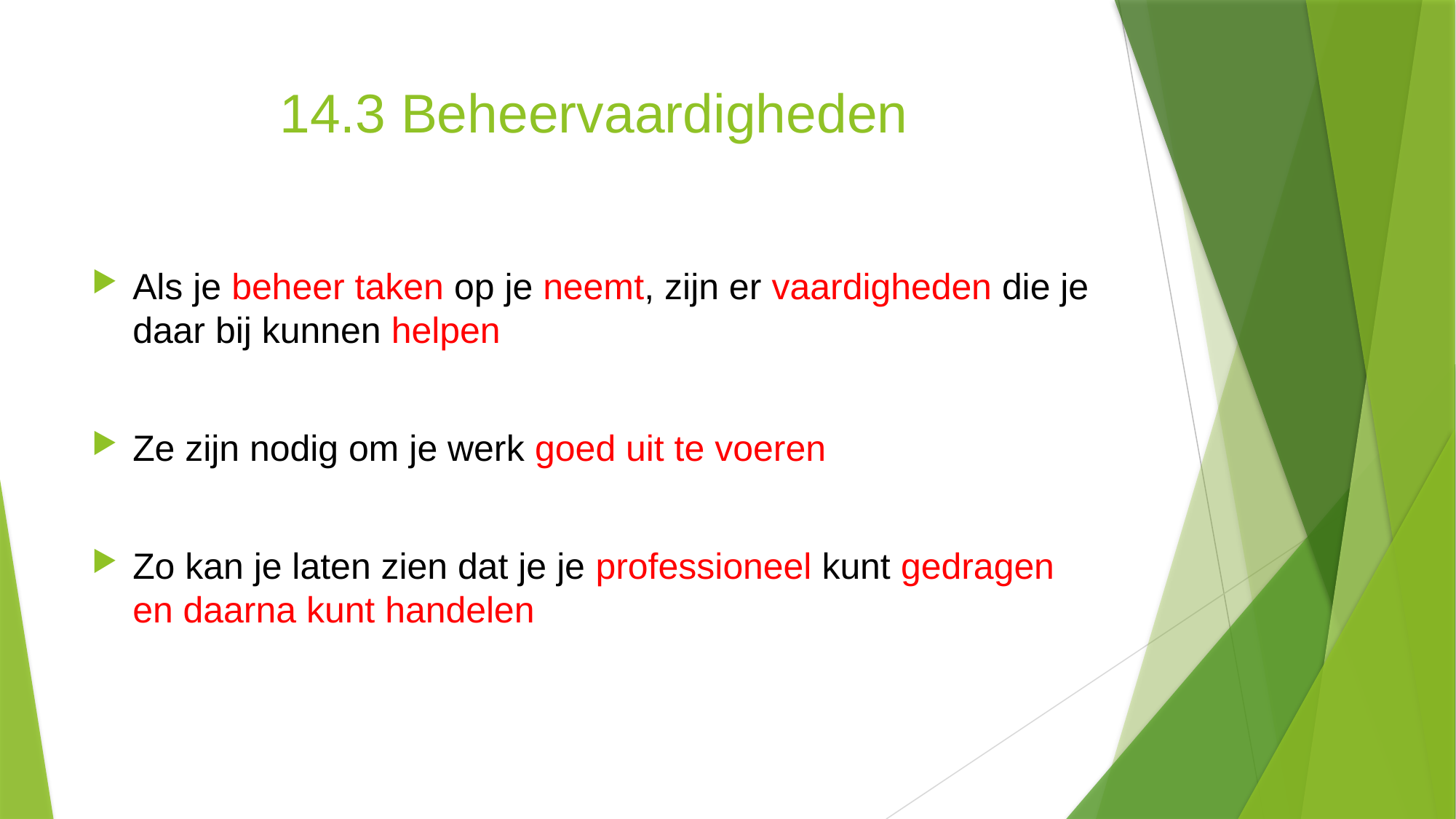

# 14.3 Beheervaardigheden
Als je beheer taken op je neemt, zijn er vaardigheden die je daar bij kunnen helpen

Ze zijn nodig om je werk goed uit te voeren

Zo kan je laten zien dat je je professioneel kunt gedragen en daarna kunt handelen